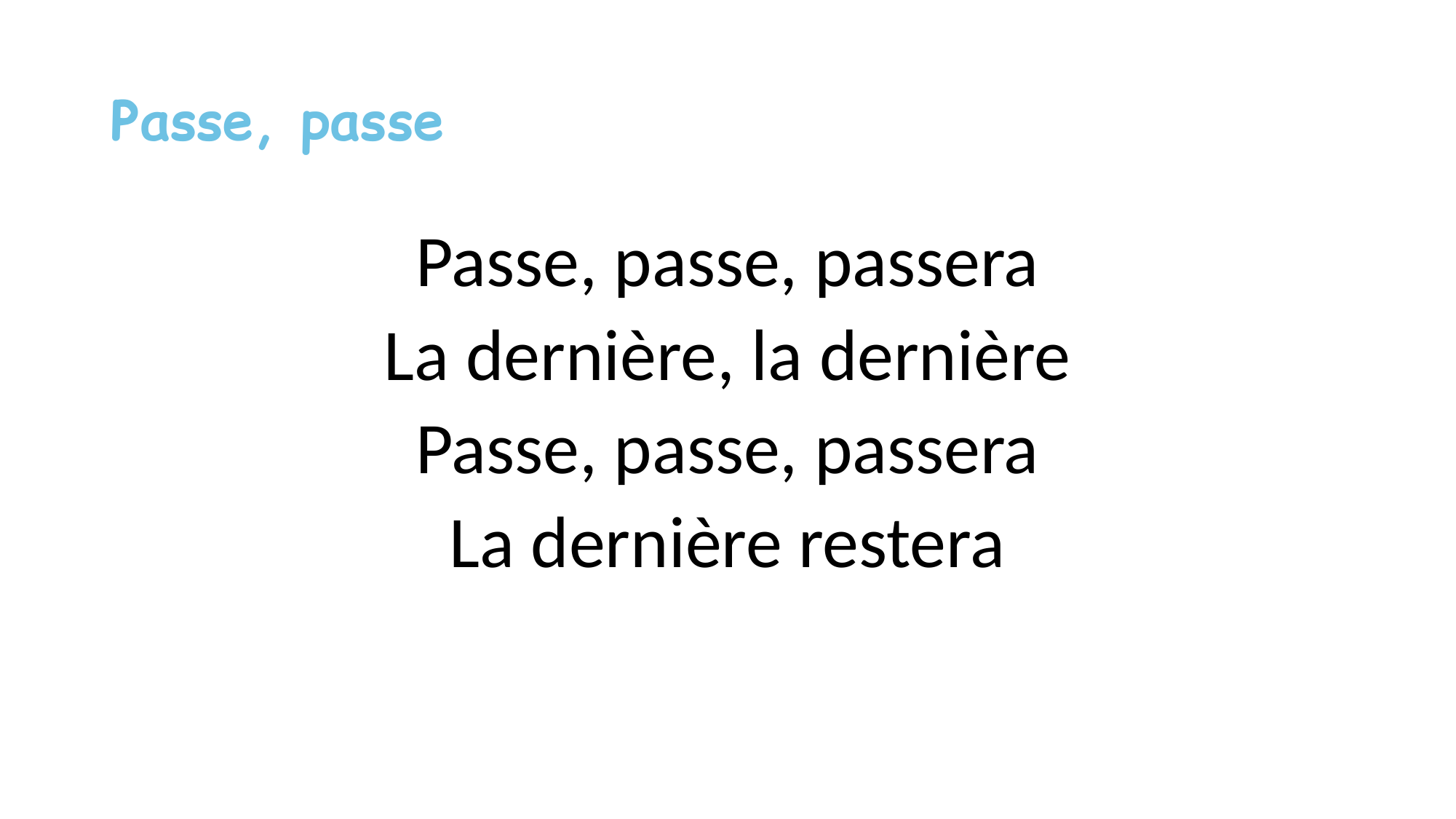

# Passe, passe
Passe, passe, passera
La dernière, la dernière
Passe, passe, passera
La dernière restera